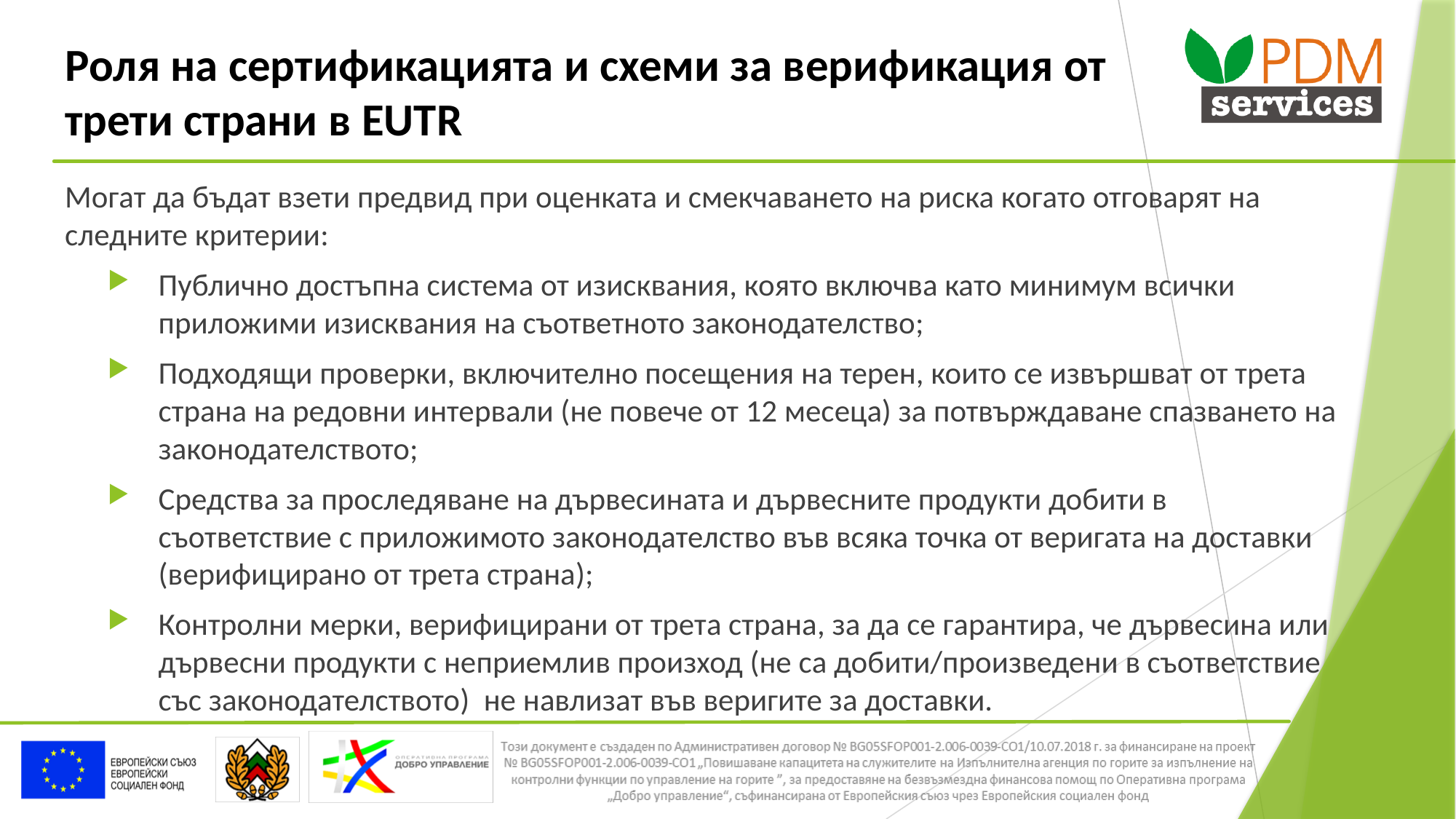

# Роля на сертификацията и схеми за верификация от трети страни в EUTR
Могат да бъдат взети предвид при оценката и смекчаването на риска когато отговарят на следните критерии:
Публично достъпна система от изисквания, която включва като минимум всички приложими изисквания на съответното законодателство;
Подходящи проверки, включително посещения на терен, които се извършват от трета страна на редовни интервали (не повече от 12 месеца) за потвърждаване спазването на законодателството;
Средства за проследяване на дървесината и дървесните продукти добити в съответствие с приложимото законодателство във всяка точка от веригата на доставки (верифицирано от трета страна);
Контролни мерки, верифицирани от трета страна, за да се гарантира, че дървесина или дървесни продукти с неприемлив произход (не са добити/произведени в съответствие със законодателството)  не навлизат във веригите за доставки.